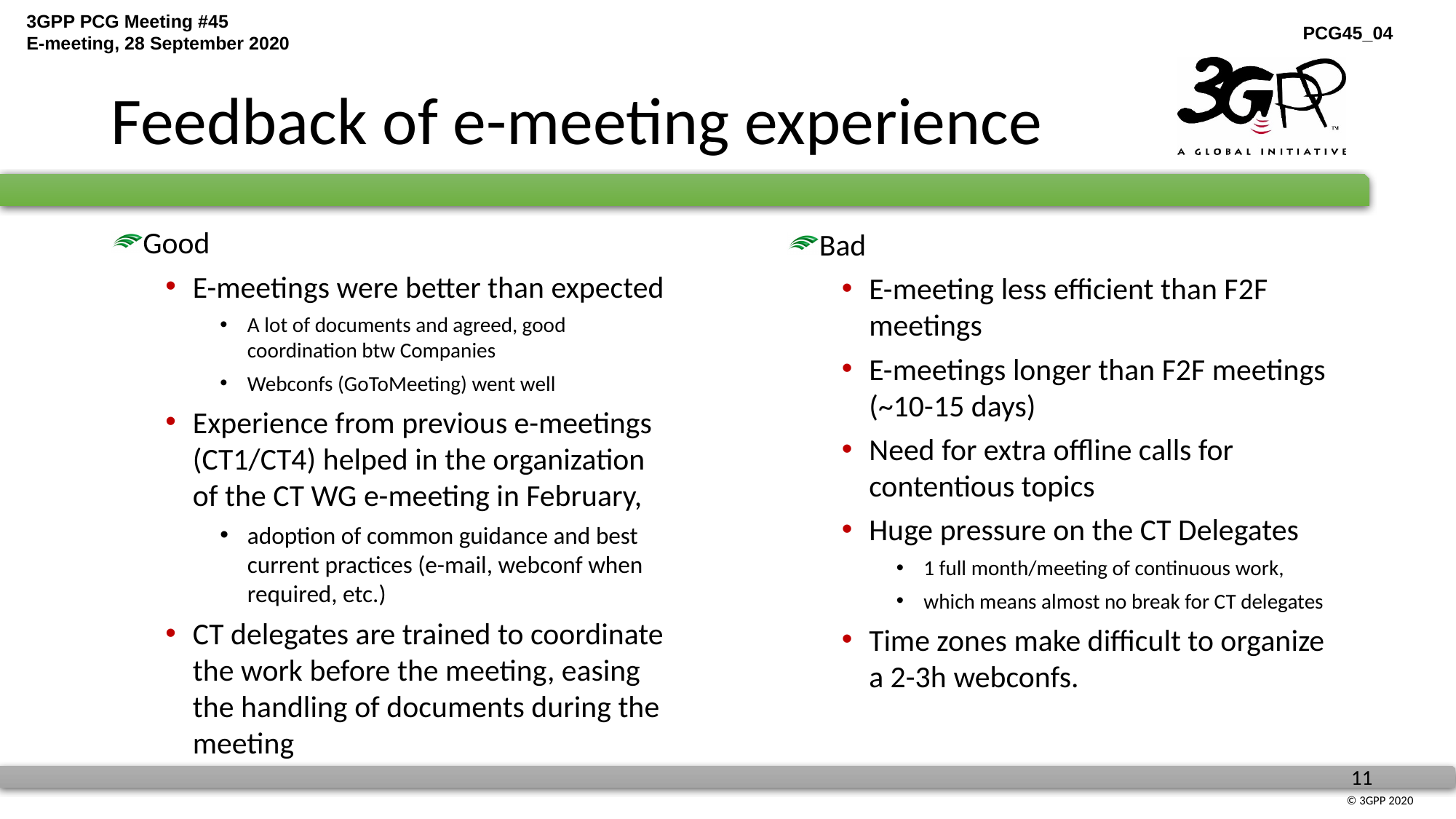

# Feedback of e-meeting experience
Good
E-meetings were better than expected
A lot of documents and agreed, good coordination btw Companies
Webconfs (GoToMeeting) went well
Experience from previous e-meetings (CT1/CT4) helped in the organization of the CT WG e-meeting in February,
adoption of common guidance and best current practices (e-mail, webconf when required, etc.)
CT delegates are trained to coordinate the work before the meeting, easing the handling of documents during the meeting
Bad
E-meeting less efficient than F2F meetings
E-meetings longer than F2F meetings (~10-15 days)
Need for extra offline calls for contentious topics
Huge pressure on the CT Delegates
1 full month/meeting of continuous work,
which means almost no break for CT delegates
Time zones make difficult to organize a 2-3h webconfs.